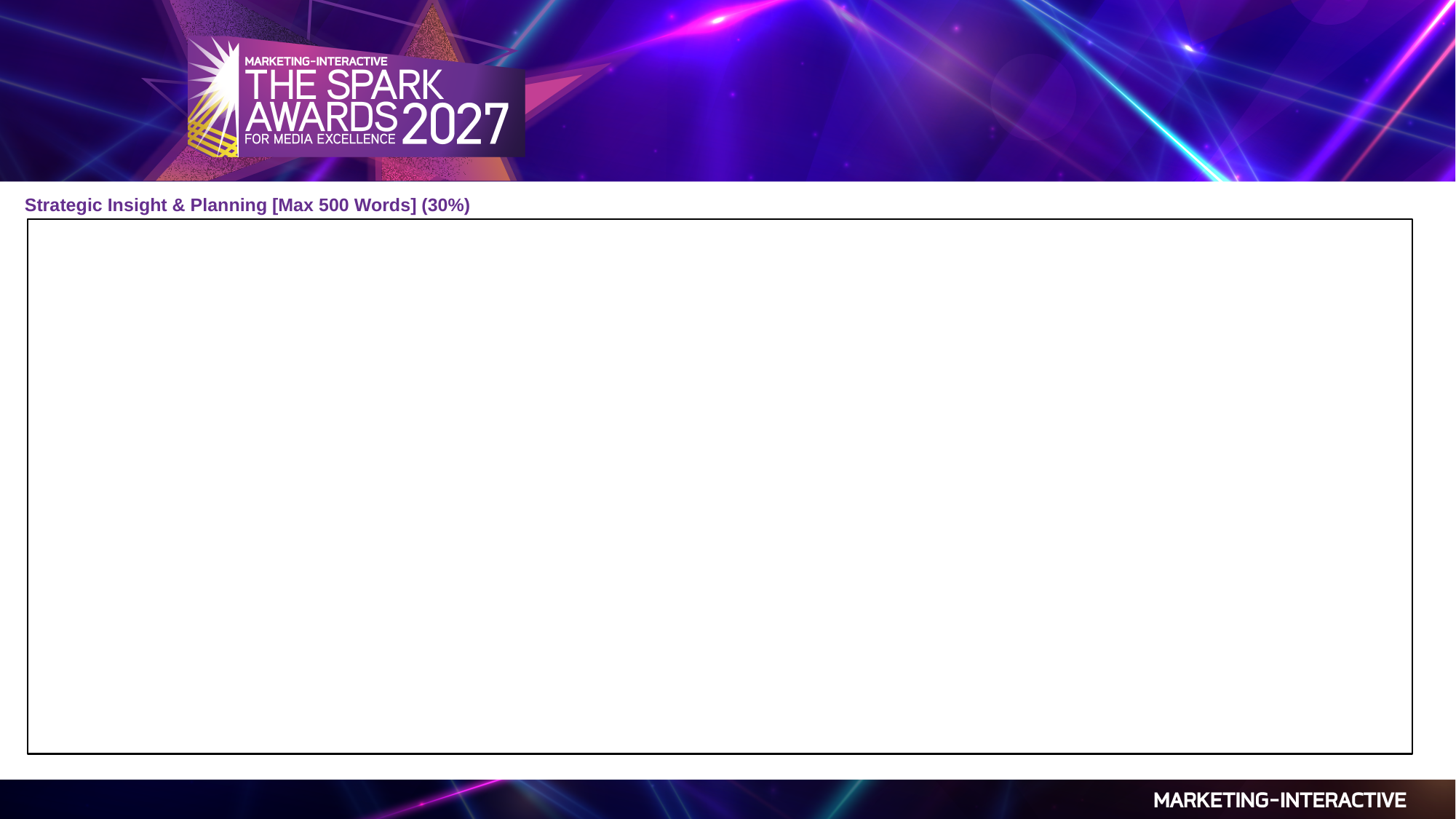

Strategic Insight & Planning [Max 500 Words] (30%)